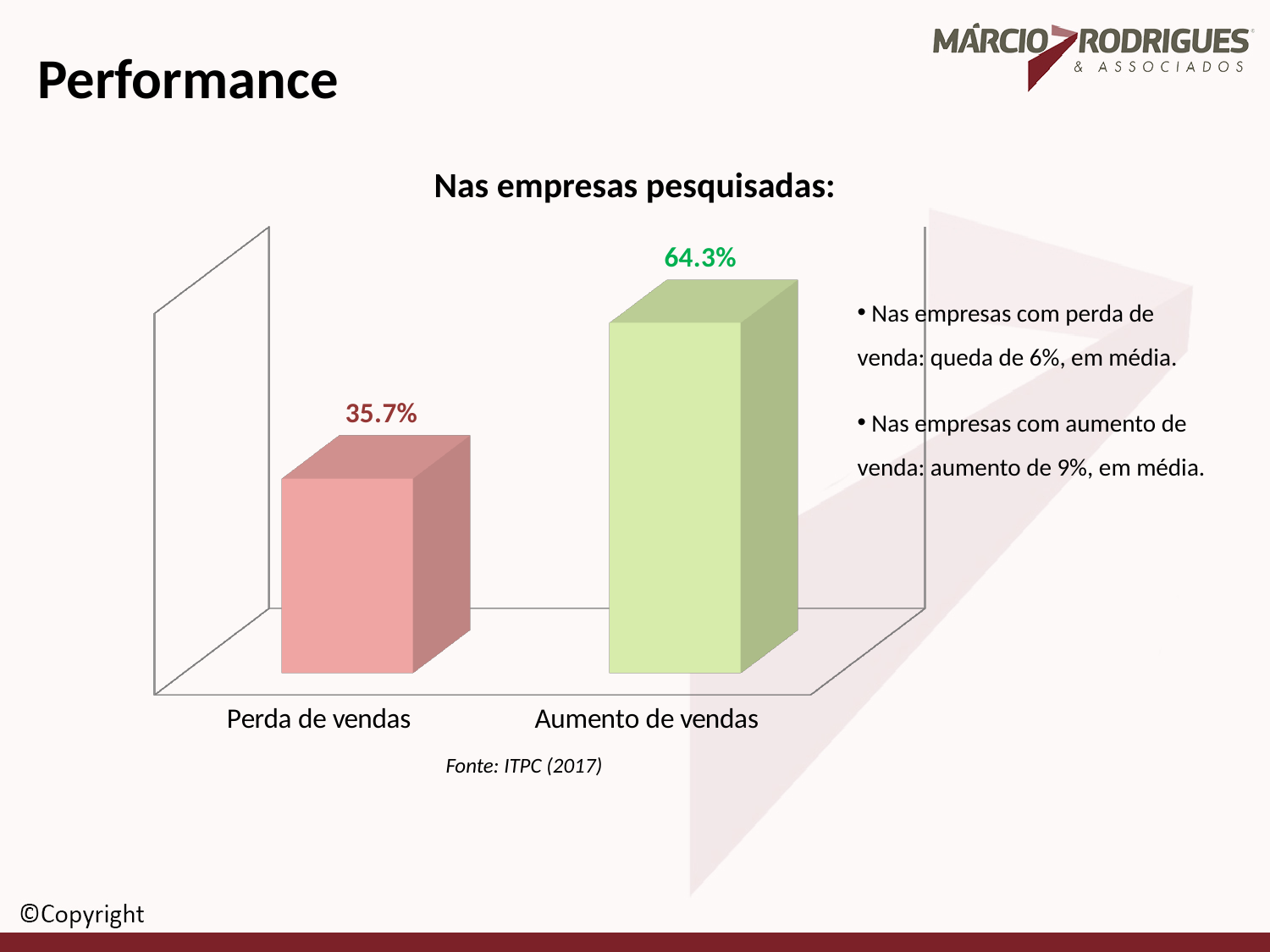

Performance
Nas empresas pesquisadas:

[unsupported chart]

 Nas empresas com perda de venda: queda de 6%, em média.
 Nas empresas com aumento de venda: aumento de 9%, em média.
Fonte: ITPC (2017)